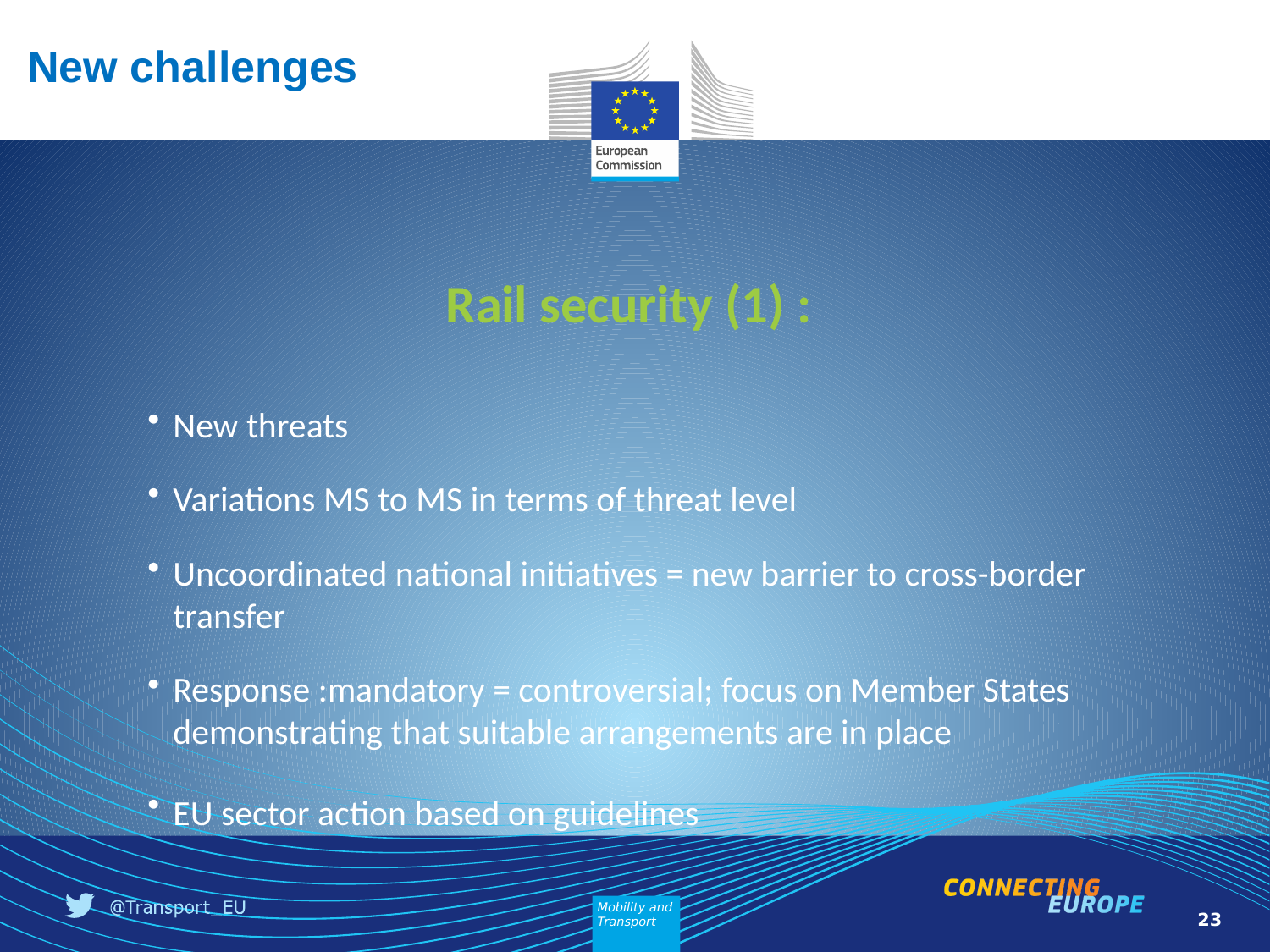

New challenges

# Rail security (1) :
New threats
Variations MS to MS in terms of threat level
Uncoordinated national initiatives = new barrier to cross-border transfer
Response :mandatory = controversial; focus on Member States demonstrating that suitable arrangements are in place
EU sector action based on guidelines
23